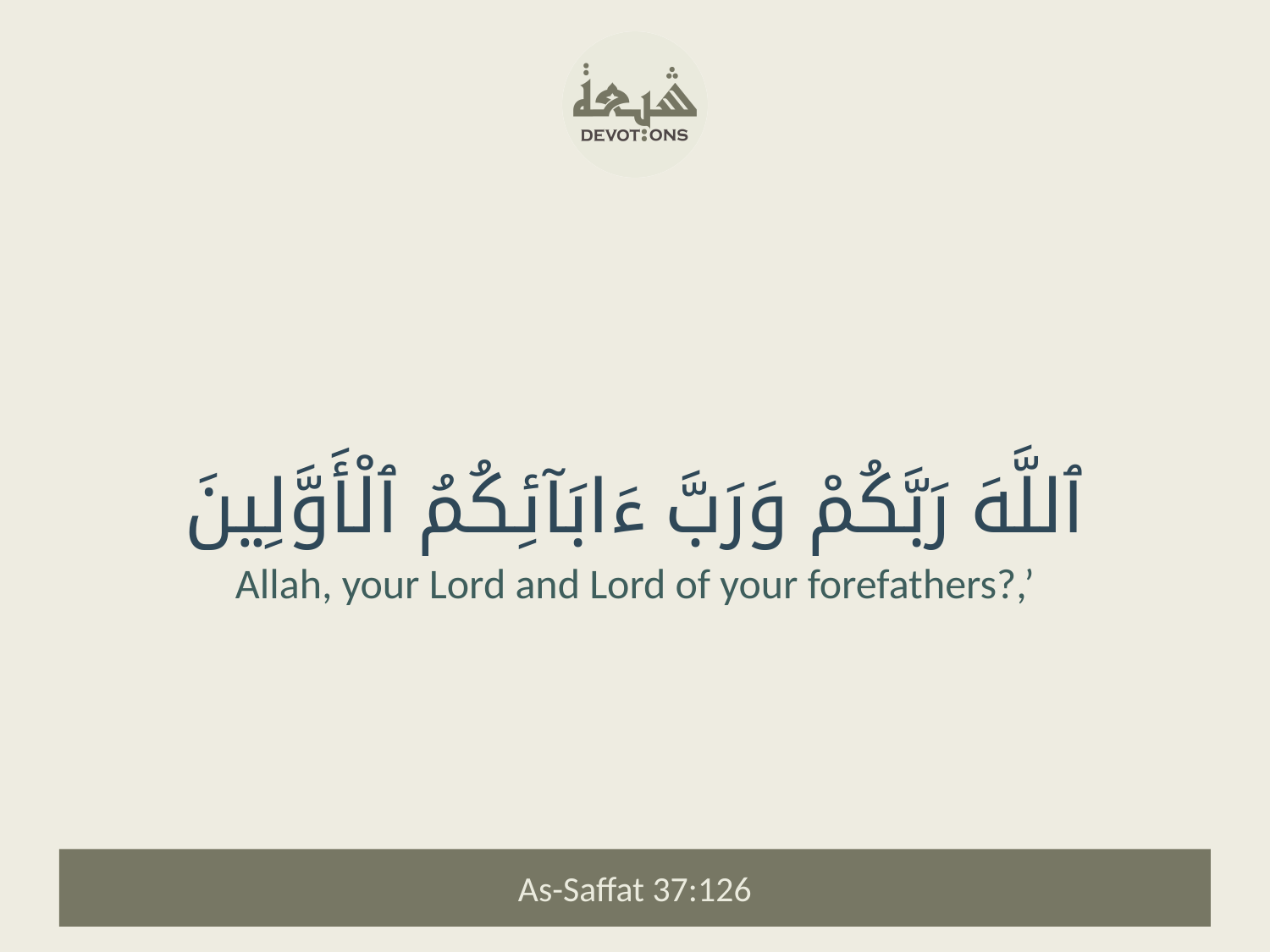

ٱللَّهَ رَبَّكُمْ وَرَبَّ ءَابَآئِكُمُ ٱلْأَوَّلِينَ
Allah, your Lord and Lord of your forefathers?,’
As-Saffat 37:126